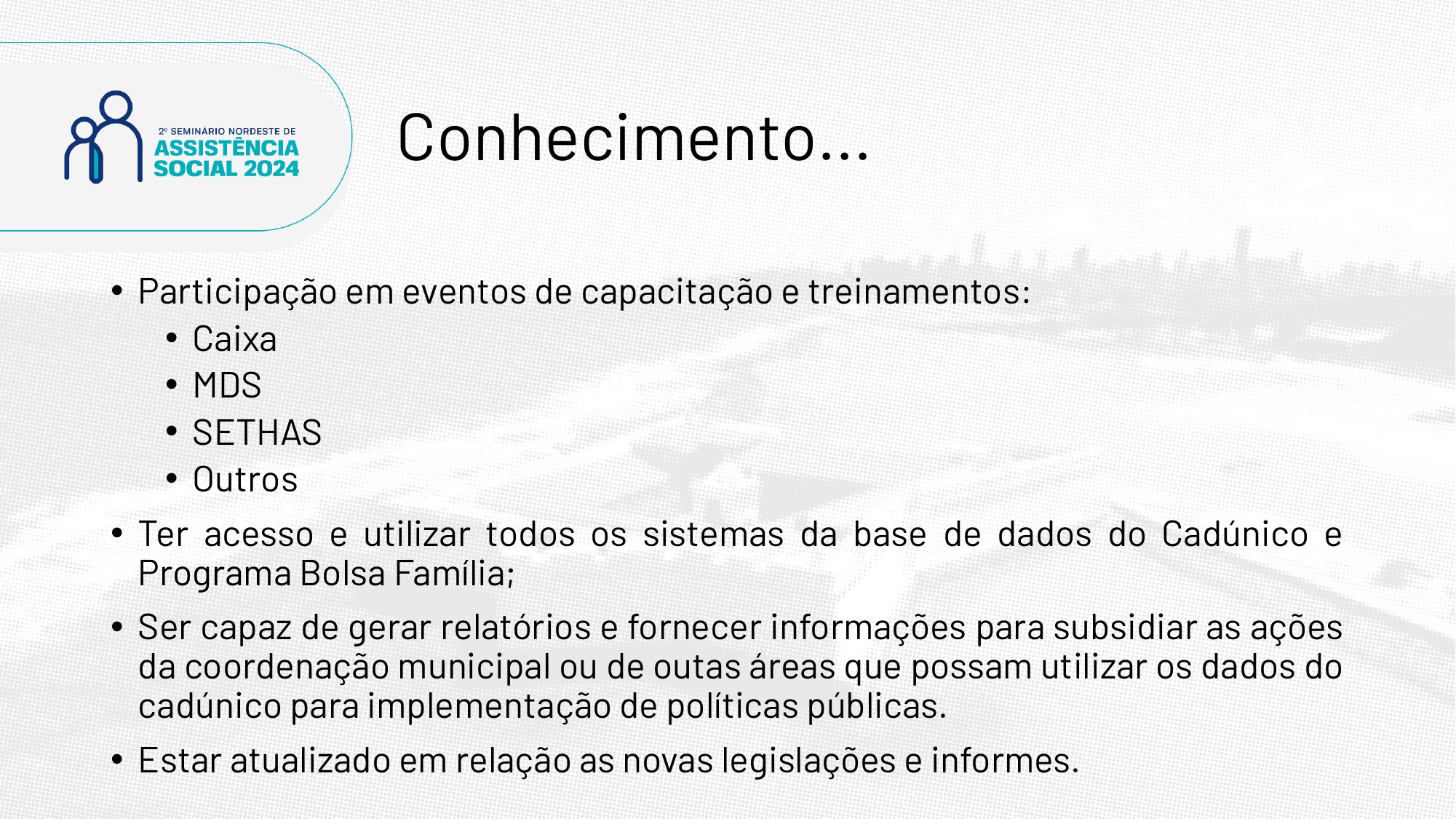

# Conhecimento...
Participação em eventos de capacitação e treinamentos:
Caixa
MDS
SETHAS
Outros
Ter acesso e utilizar todos os sistemas da base de dados do Cadúnico e Programa Bolsa Família;
Ser capaz de gerar relatórios e fornecer informações para subsidiar as ações da coordenação municipal ou de outas áreas que possam utilizar os dados do cadúnico para implementação de políticas públicas.
Estar atualizado em relação as novas legislações e informes.